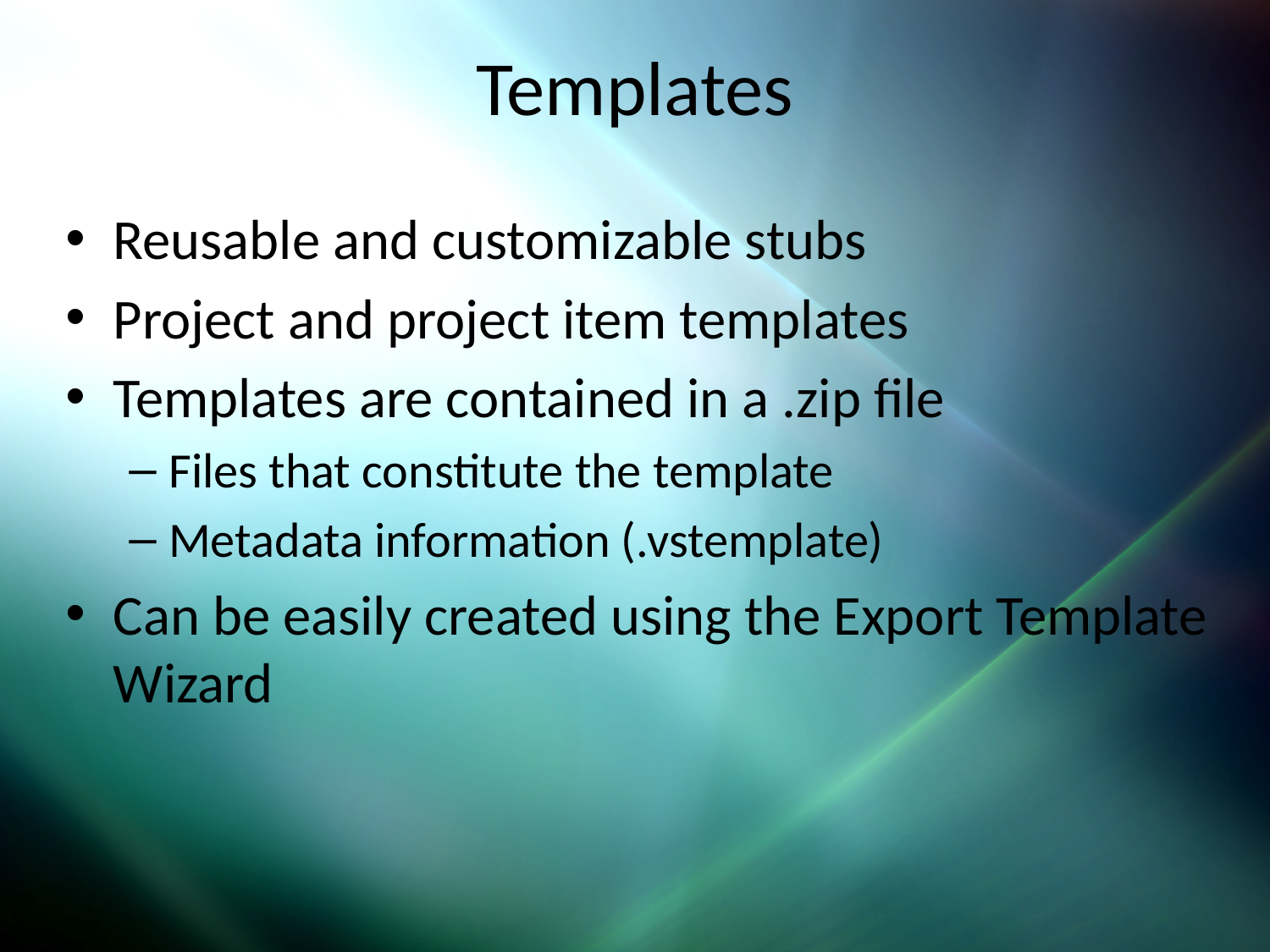

# Templates
Reusable and customizable stubs
Project and project item templates
Templates are contained in a .zip file
Files that constitute the template
Metadata information (.vstemplate)
Can be easily created using the Export Template Wizard